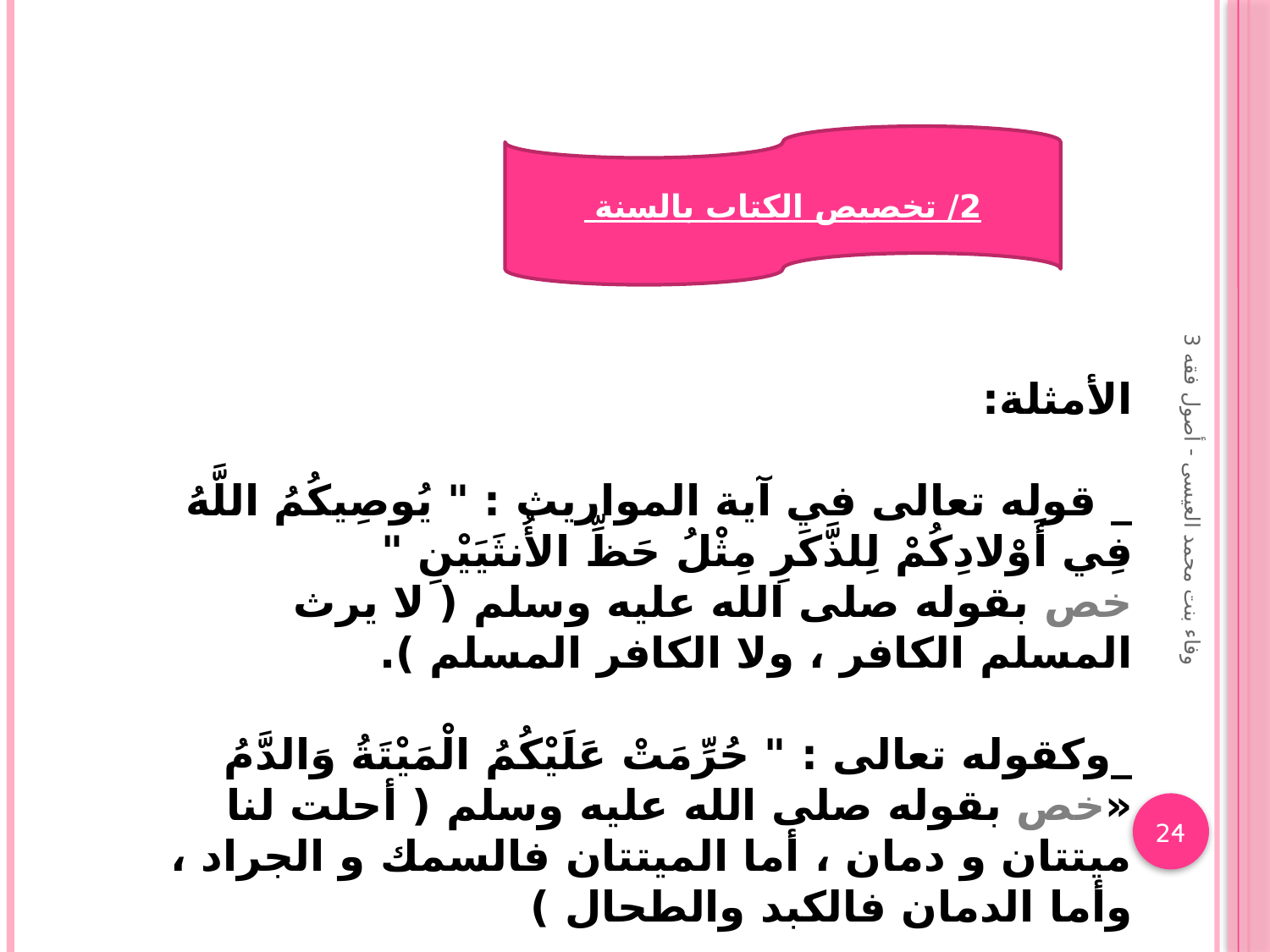

2/ تخصيص الكتاب بالسنة
الأمثلة:

_ قوله تعالى في آية المواريث : " يُوصِيكُمُ اللَّهُ فِي أَوْلادِكُمْ لِلذَّكَرِ مِثْلُ حَظِّ الأُنثَيَيْنِ "
خص بقوله صلى الله عليه وسلم ( لا يرث المسلم الكافر ، ولا الكافر المسلم ).

_وكقوله تعالى : " حُرِّمَتْ عَلَيْكُمُ الْمَيْتَةُ وَالدَّمُ «خص بقوله صلى الله عليه وسلم ( أحلت لنا ميتتان و دمان ، أما الميتتان فالسمك و الجراد ، وأما الدمان فالكبد والطحال )
وفاء بنت محمد العيسى - أصول فقه 3
24